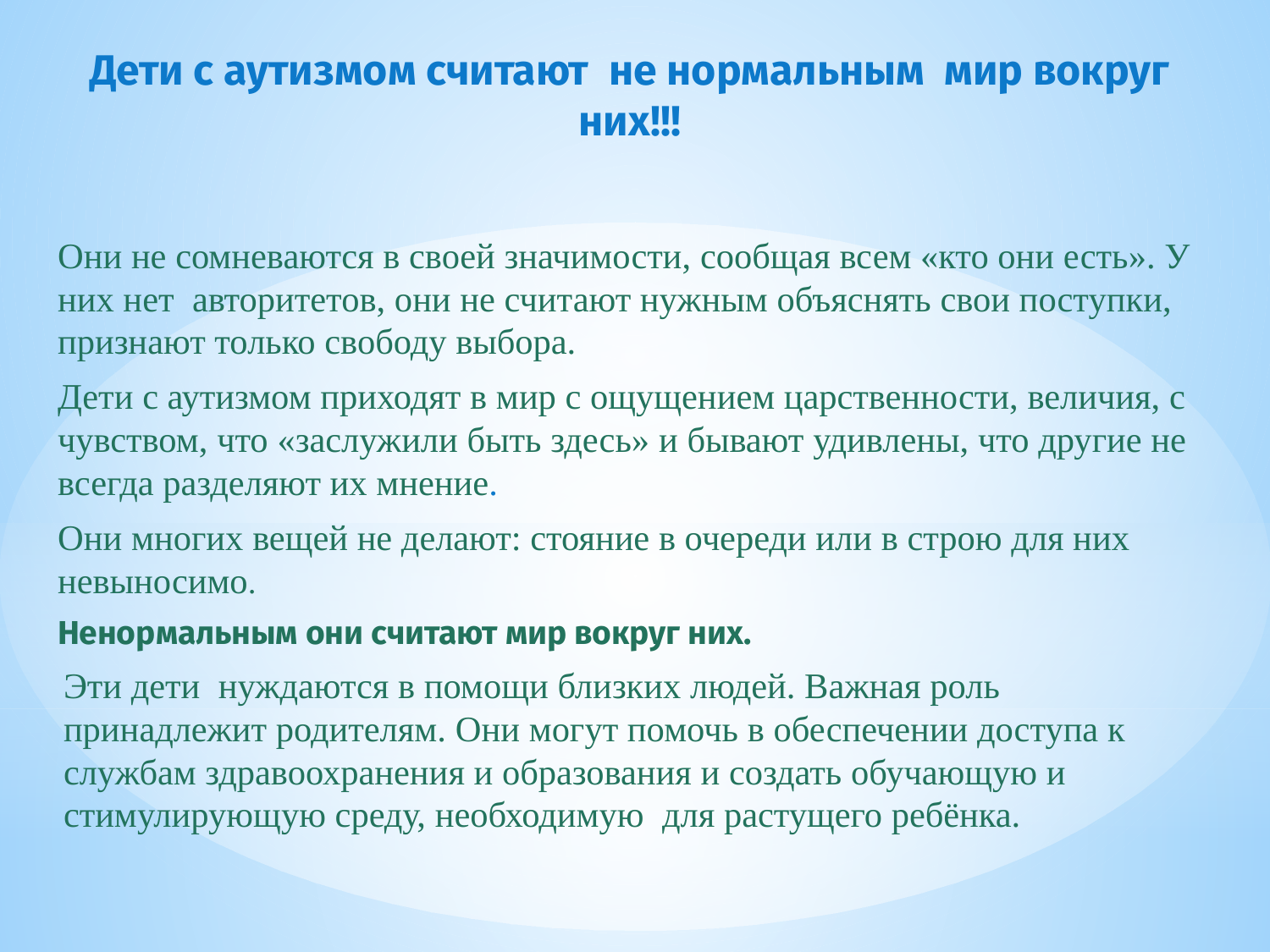

# Дети с аутизмом считают  не нормальным  мир вокруг них!!!
Они не сомневаются в своей значимости, сообщая всем «кто они есть». У них нет  авторитетов, они не считают нужным объяснять свои поступки, признают только свободу выбора.
Дети с аутизмом приходят в мир с ощущением царственности, величия, с чувством, что «заслужили быть здесь» и бывают удивлены, что другие не всегда разделяют их мнение.
Они многих вещей не делают: стояние в очереди или в строю для них невыносимо.
Ненормальным они считают мир вокруг них.
Эти дети  нуждаются в помощи близких людей. Важная роль принадлежит родителям. Они могут помочь в обеспечении доступа к службам здравоохранения и образования и создать обучающую и стимулирующую среду, необходимую  для растущего ребёнка.